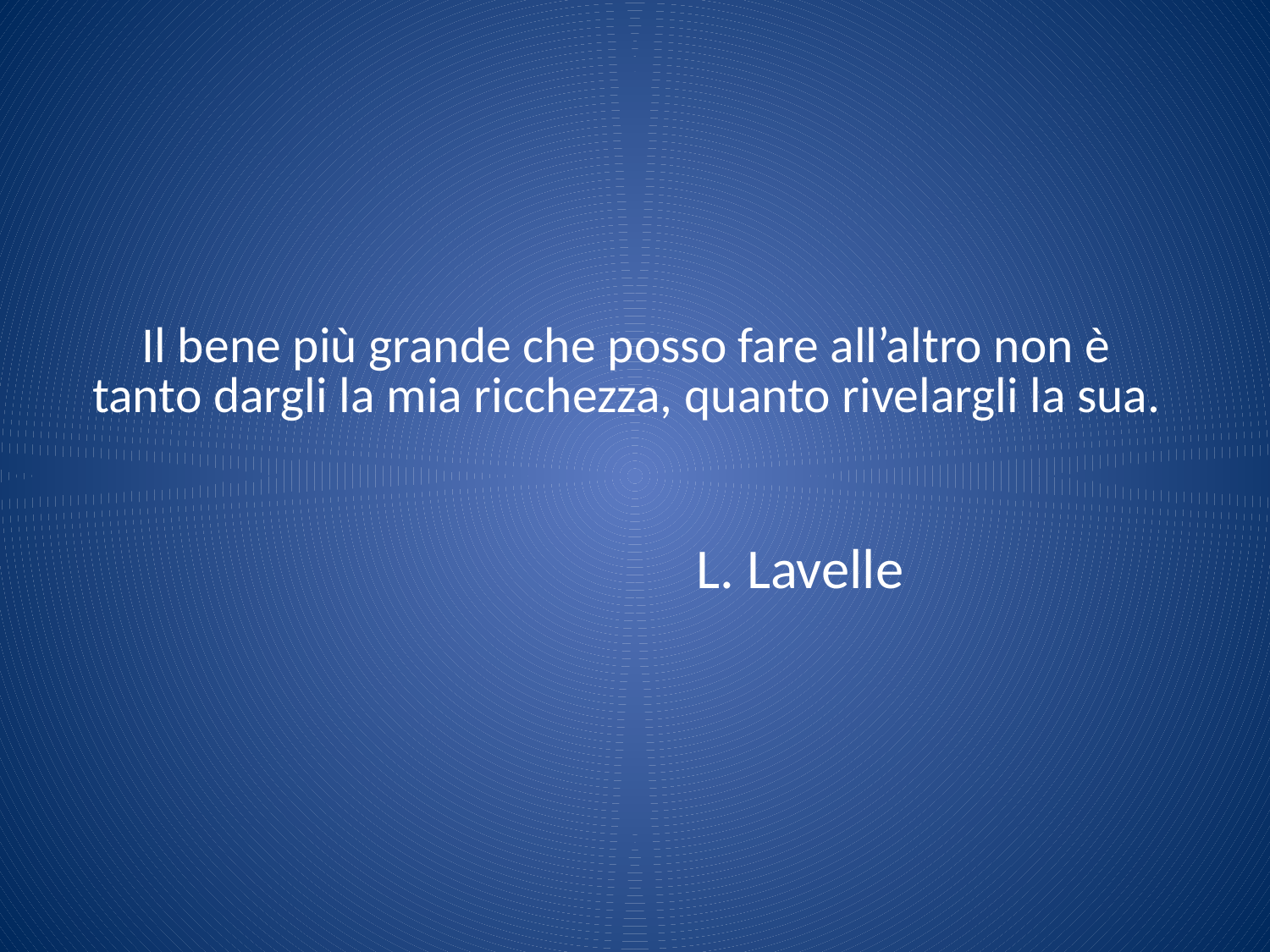

# Il bene più grande che posso fare all’altro non è tanto dargli la mia ricchezza, quanto rivelargli la sua.
                          L. Lavelle